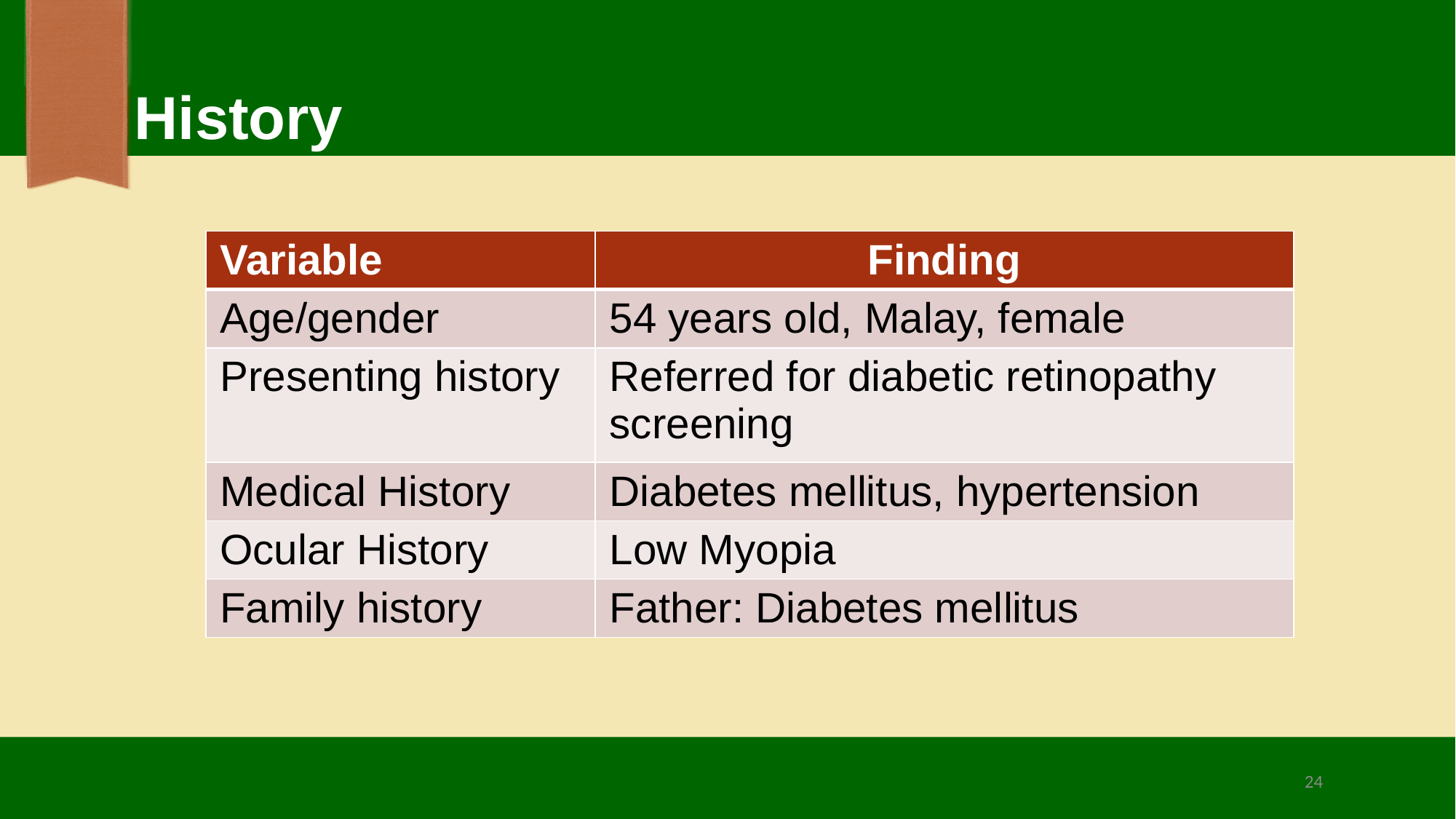

# History

| Variable | Finding |
| --- | --- |
| Age/gender | 54 years old, Malay, female |
| Presenting history | Referred for diabetic retinopathy screening |
| Medical History | Diabetes mellitus, hypertension |
| Ocular History | Low Myopia |
| Family history | Father: Diabetes mellitus |
24